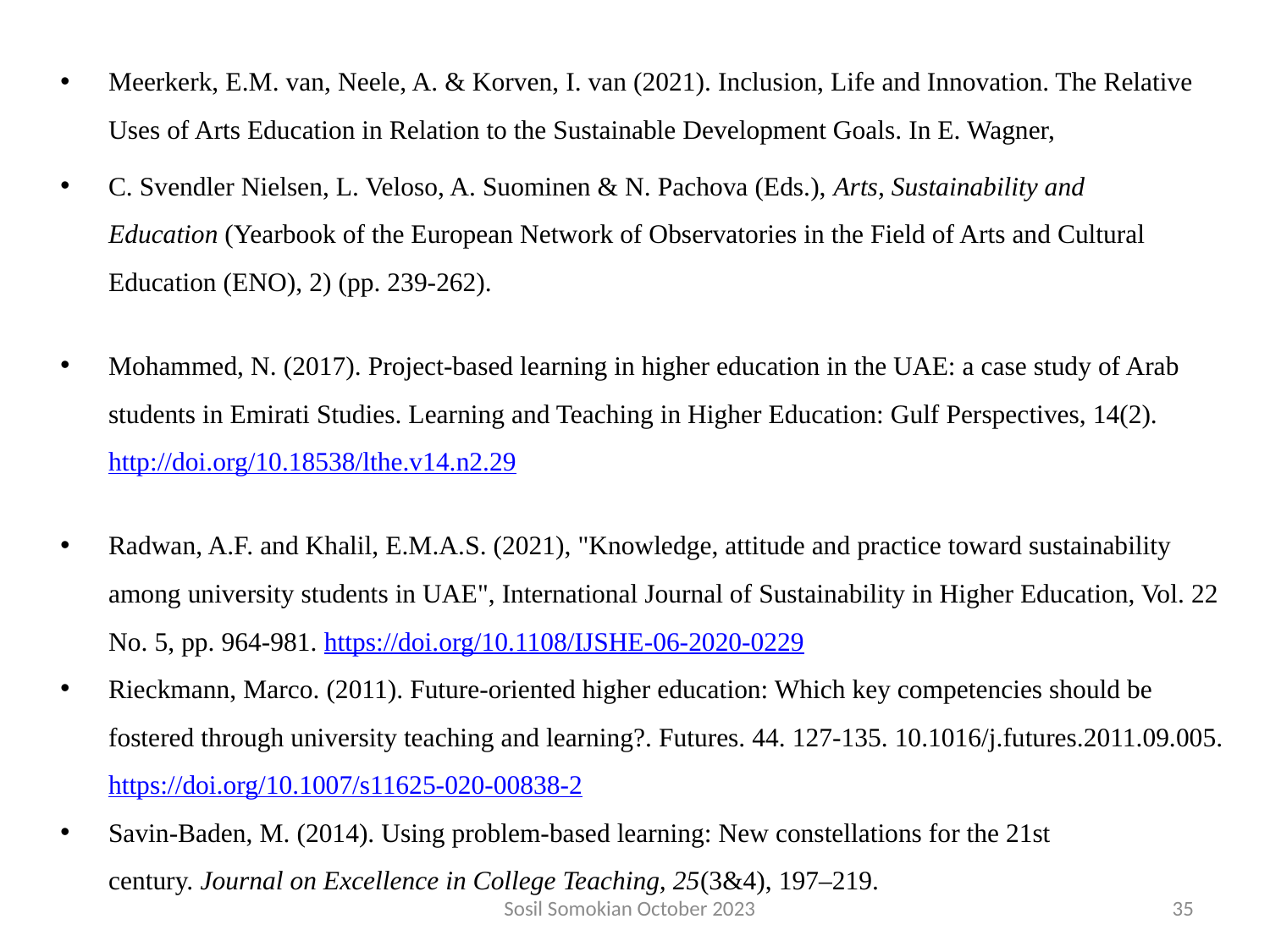

Meerkerk, E.M. van, Neele, A. & Korven, I. van (2021). Inclusion, Life and Innovation. The Relative Uses of Arts Education in Relation to the Sustainable Development Goals. In E. Wagner,
C. Svendler Nielsen, L. Veloso, A. Suominen & N. Pachova (Eds.), Arts, Sustainability and Education (Yearbook of the European Network of Observatories in the Field of Arts and Cultural Education (ENO), 2) (pp. 239-262).

Mohammed, N. (2017). Project-based learning in higher education in the UAE: a case study of Arab students in Emirati Studies. Learning and Teaching in Higher Education: Gulf Perspectives, 14(2). http://doi.org/10.18538/lthe.v14.n2.29

Radwan, A.F. and Khalil, E.M.A.S. (2021), "Knowledge, attitude and practice toward sustainability among university students in UAE", International Journal of Sustainability in Higher Education, Vol. 22 No. 5, pp. 964-981. https://doi.org/10.1108/IJSHE-06-2020-0229
Rieckmann, Marco. (2011). Future-oriented higher education: Which key competencies should be fostered through university teaching and learning?. Futures. 44. 127-135. 10.1016/j.futures.2011.09.005.https://doi.org/10.1007/s11625-020-00838-2
Savin-Baden, M. (2014). Using problem-based learning: New constellations for the 21st century. Journal on Excellence in College Teaching, 25(3&4), 197–219.

Sosil Somokian October 2023
35